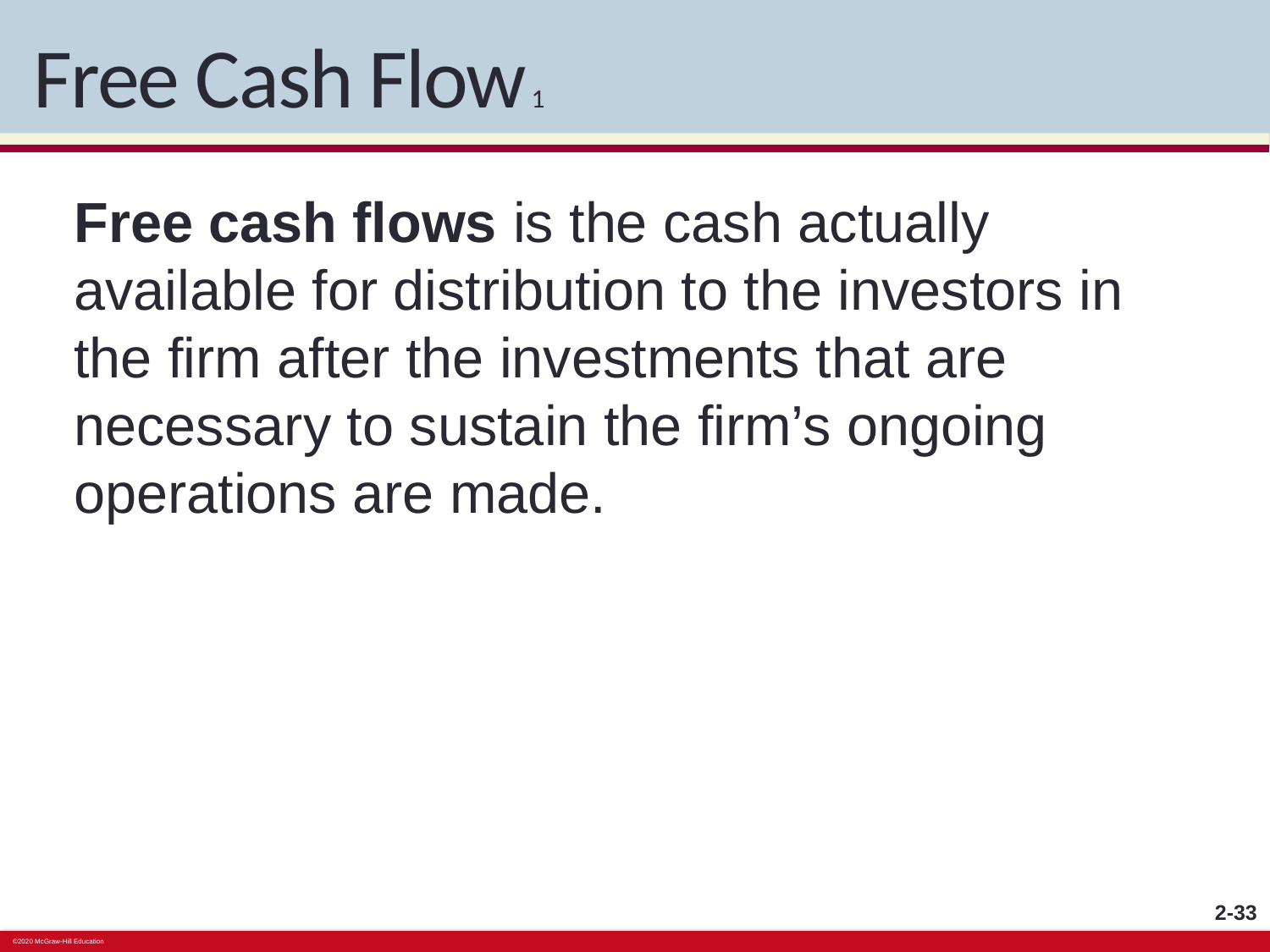

# Free Cash Flow 1
Free cash flows is the cash actually available for distribution to the investors in the firm after the investments that are necessary to sustain the firm’s ongoing operations are made.